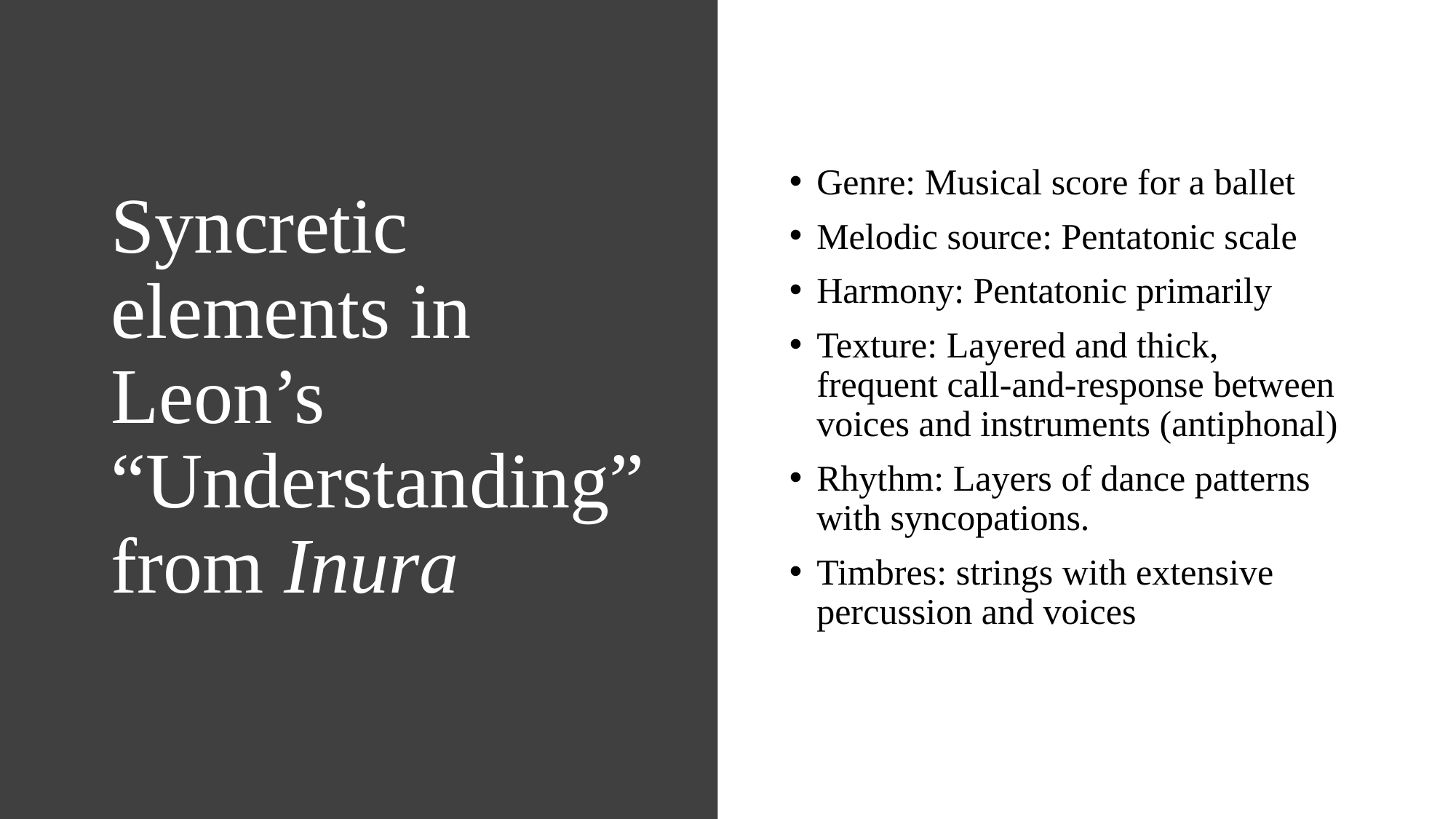

# Syncretic elements in Leon’s “Understanding” from Inura
Genre: Musical score for a ballet
Melodic source: Pentatonic scale
Harmony: Pentatonic primarily
Texture: Layered and thick, frequent call-and-response between voices and instruments (antiphonal)
Rhythm: Layers of dance patterns with syncopations.
Timbres: strings with extensive percussion and voices